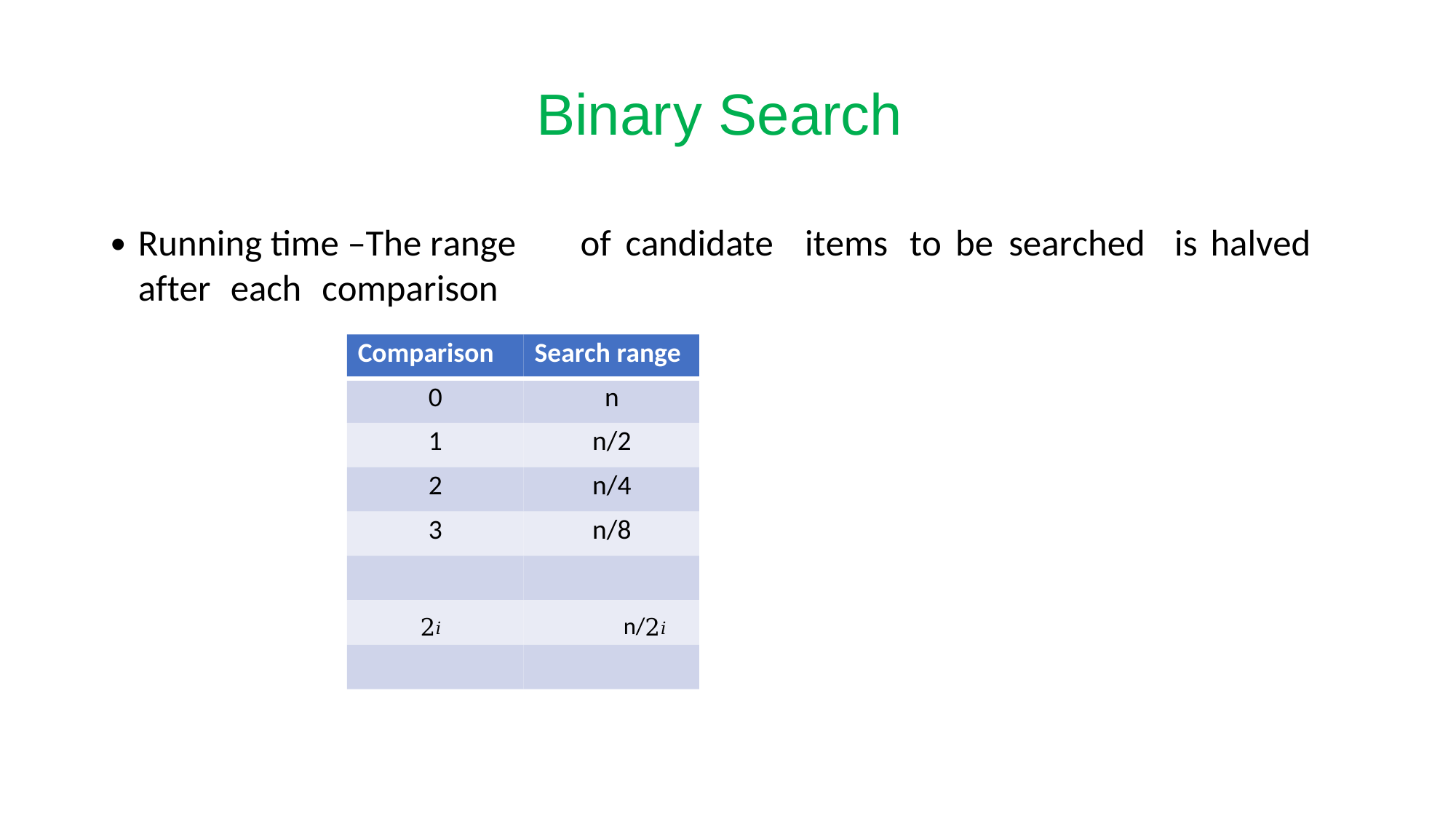

Binary Search
•
Running time –The range
of
candidate
items
to
be
searched
is
halved
after
each
comparison

Comparison      Search range

0                          n

1                        n/2

2                        n/4

3                        n/8

2𝑖                                 n/2𝑖